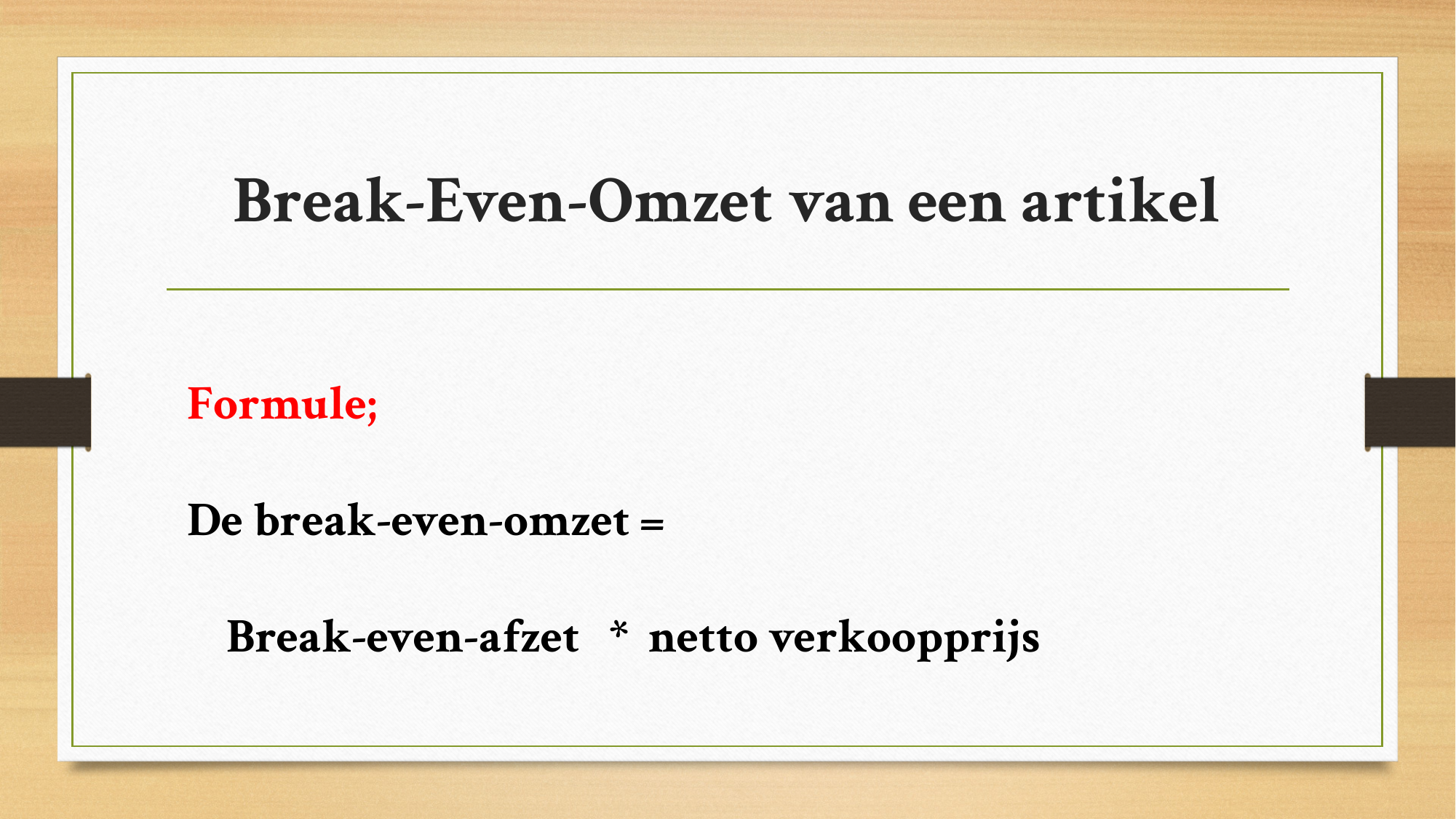

# Break-Even-Omzet van een artikel

Formule;

De break-even-omzet =

    Break-even-afzet   *  netto verkoopprijs